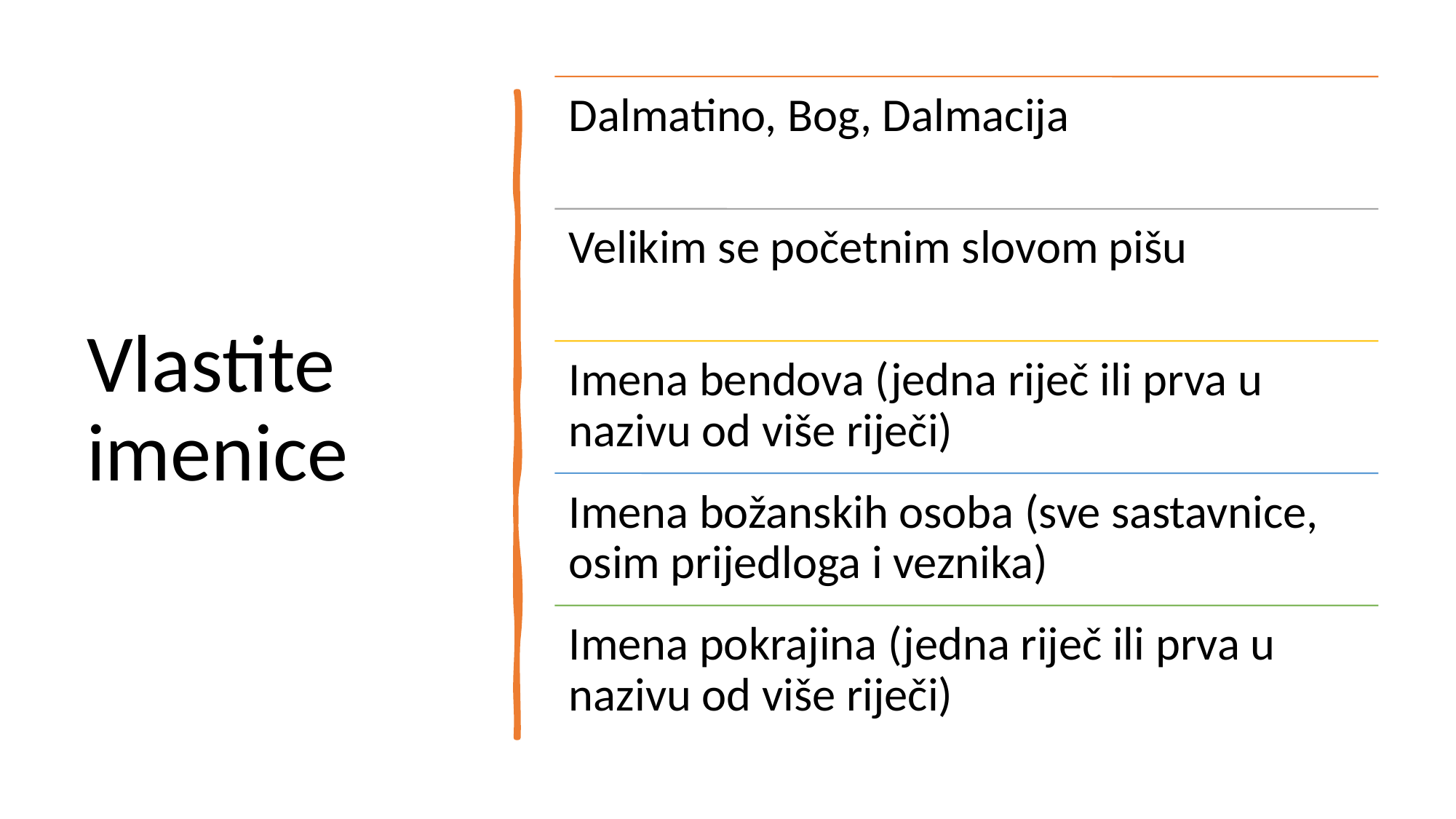

Dalmatino, Bog, Dalmacija
Velikim se početnim slovom pišu
Imena bendova (jedna riječ ili prva u nazivu od više riječi)
Imena božanskih osoba (sve sastavnice, osim prijedloga i veznika)
Imena pokrajina (jedna riječ ili prva u nazivu od više riječi)
# Vlastite imenice